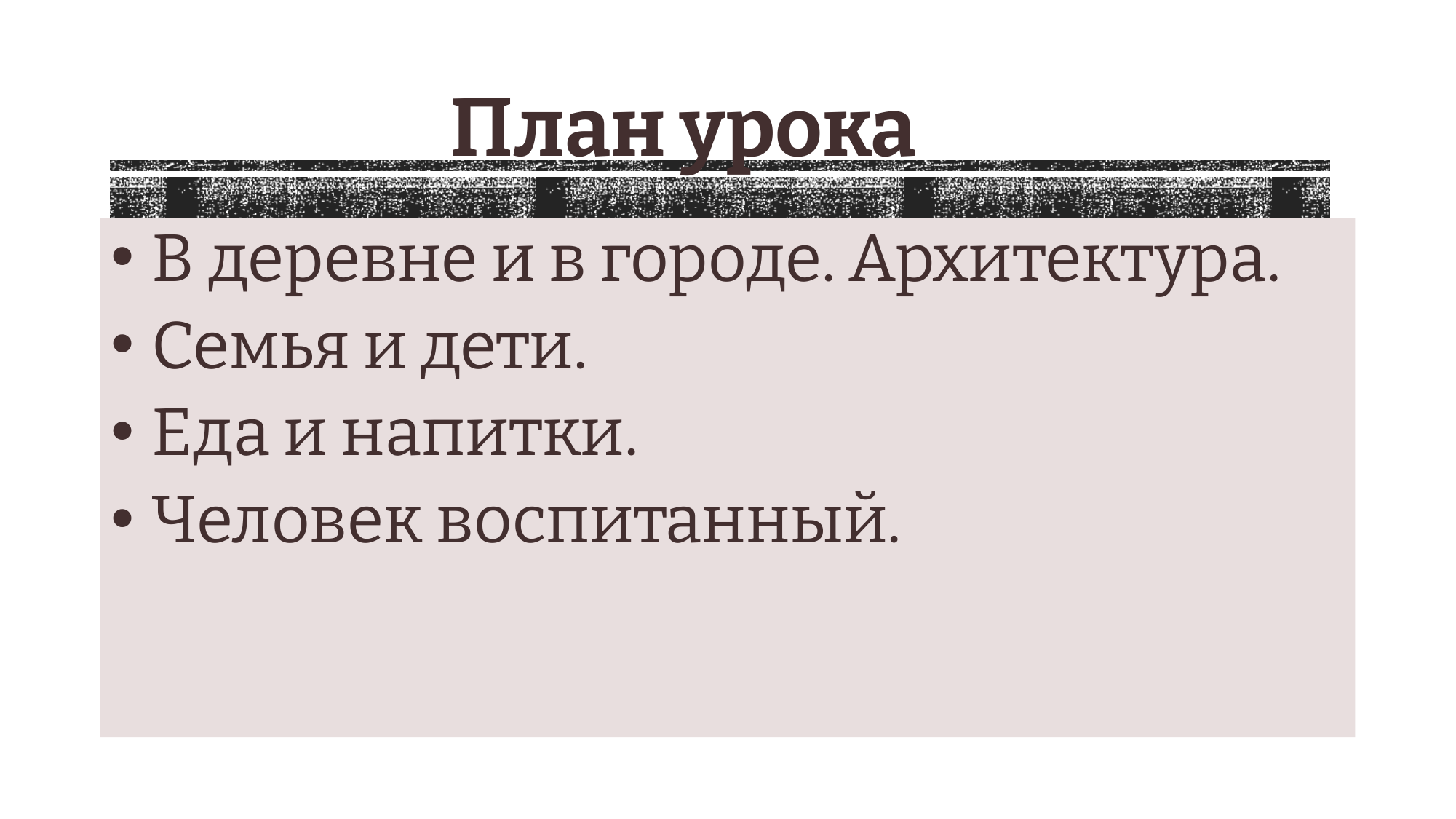

План урока
В деревне и в городе. Архитектура.
Семья и дети.
Еда и напитки.
Человек воспитанный.